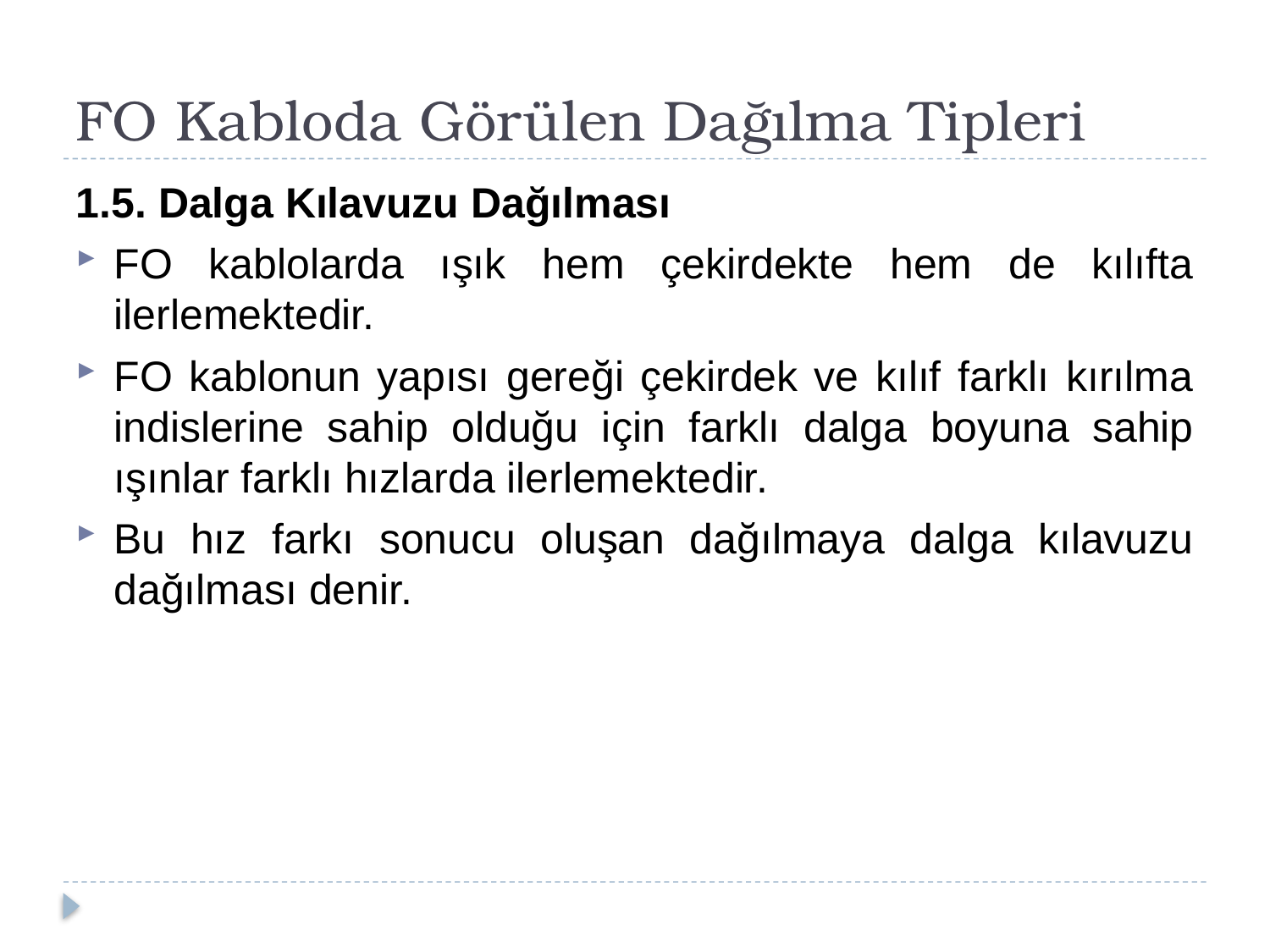

# FO Kabloda Görülen Dağılma Tipleri
1.5. Dalga Kılavuzu Dağılması
FO kablolarda ışık hem çekirdekte hem de kılıfta ilerlemektedir.
FO kablonun yapısı gereği çekirdek ve kılıf farklı kırılma indislerine sahip olduğu için farklı dalga boyuna sahip ışınlar farklı hızlarda ilerlemektedir.
Bu hız farkı sonucu oluşan dağılmaya dalga kılavuzu dağılması denir.